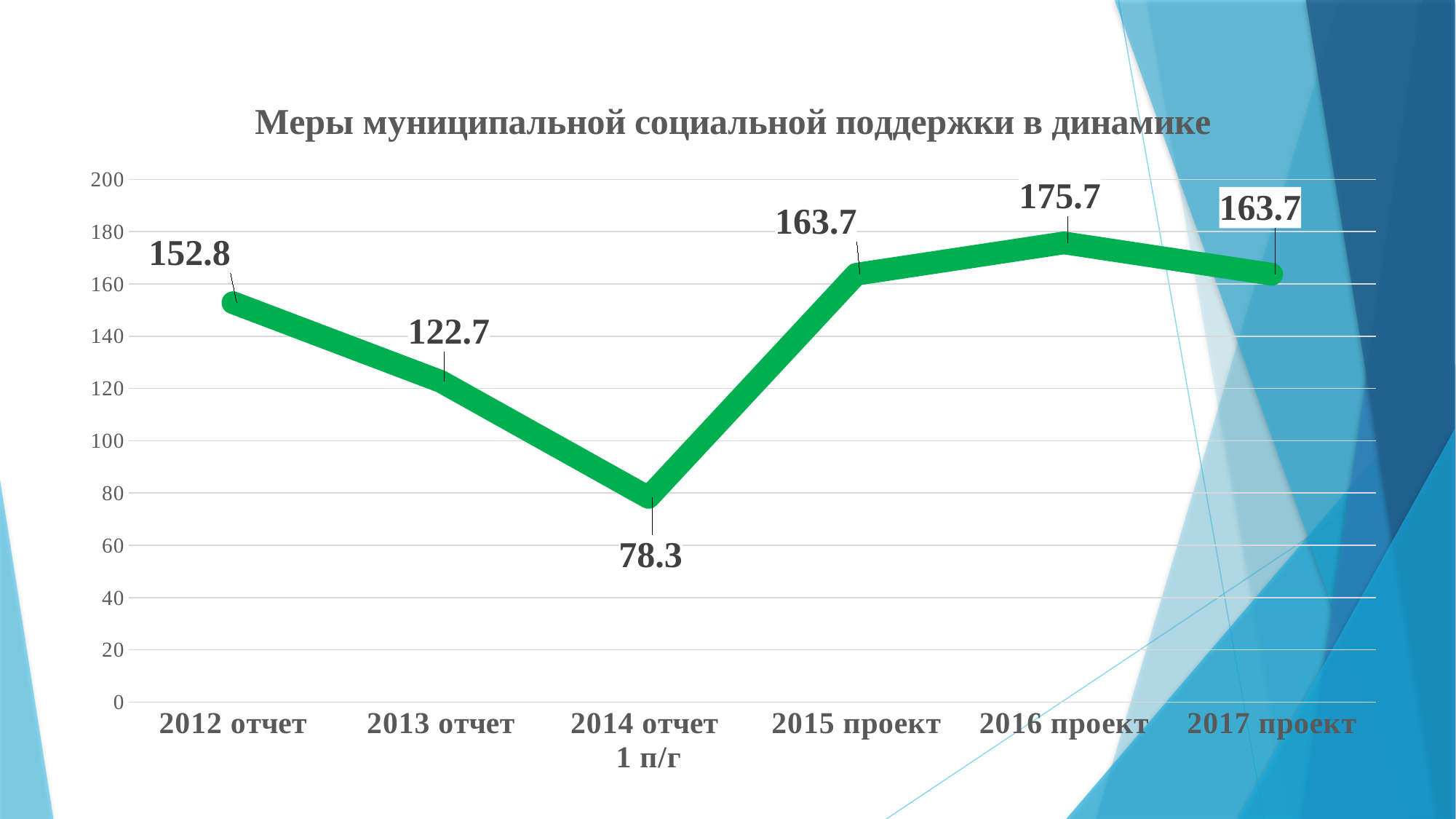

### Chart: Меры муниципальной социальной поддержки в динамике

| Category |  |
|---|---|
| 2012 отчет | 152.8 |
| 2013 отчет | 122.7 |
| 2014 отчет
1 п/г | 78.3 |
| 2015 проект | 163.7 |
| 2016 проект | 175.7 |
| 2017 проект | 163.7 |